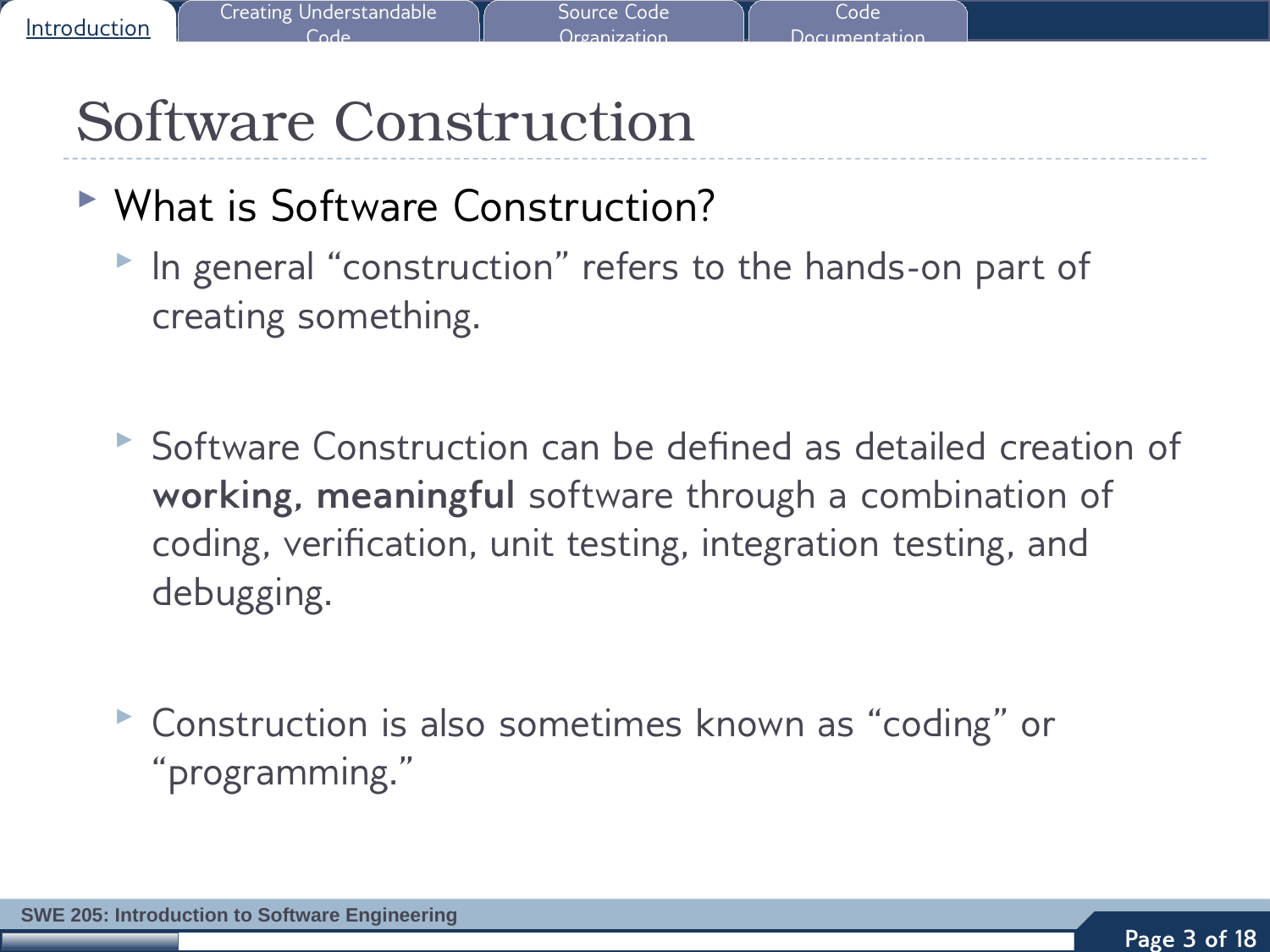

Introduction
Creating Understandable Code
Source Code Organization
Code Documentation
# Software Construction
What is Software Construction?
In general “construction” refers to the hands-on part of creating something.

Software Construction can be defined as detailed creation of working, meaningful software through a combination of coding, verification, unit testing, integration testing, and debugging.

Construction is also sometimes known as “coding” or “programming.”
3
Page 3 of 18